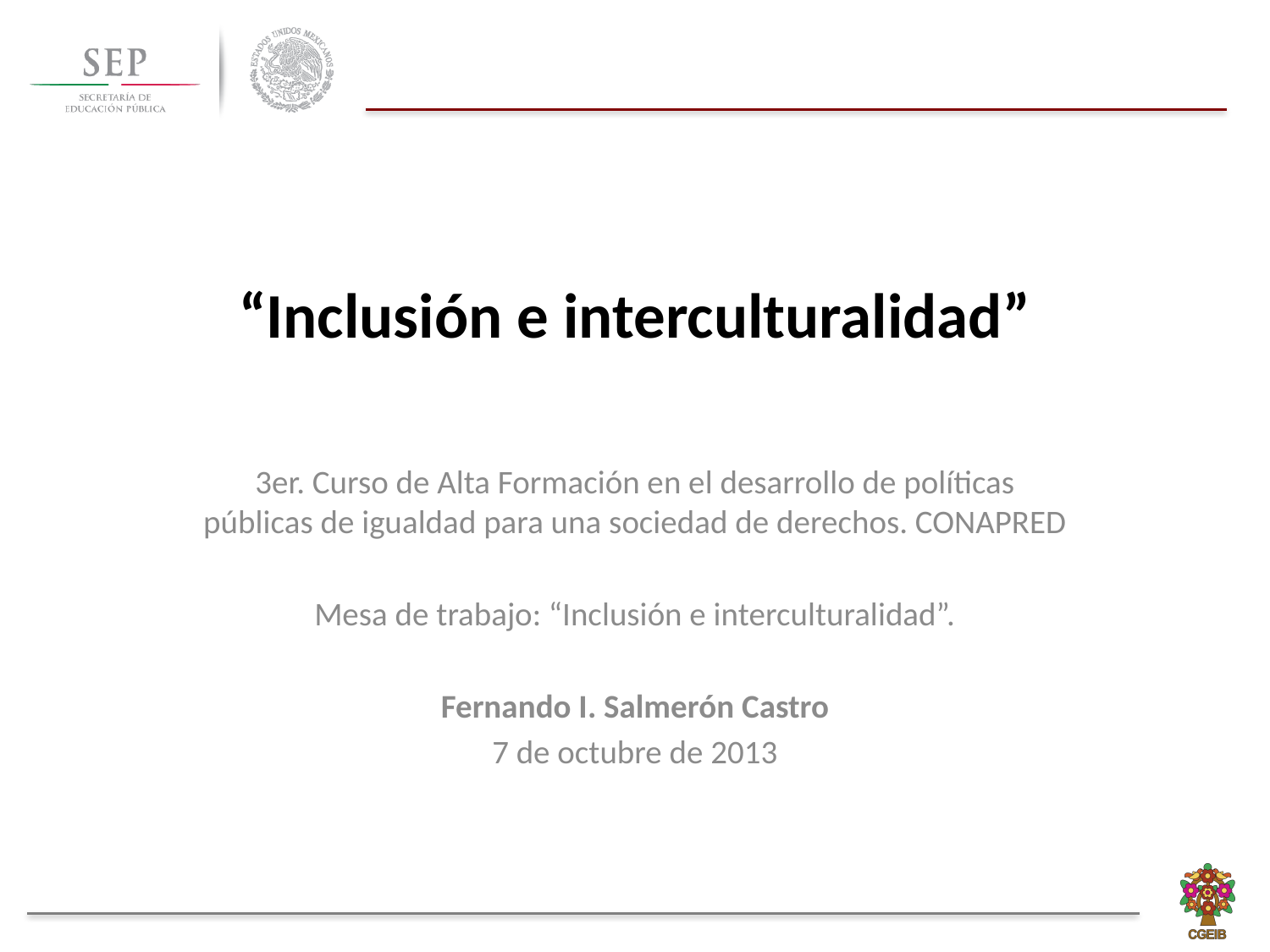

# “Inclusión e interculturalidad”
3er. Curso de Alta Formación en el desarrollo de políticas públicas de igualdad para una sociedad de derechos. CONAPRED

Mesa de trabajo: “Inclusión e interculturalidad”.

Fernando I. Salmerón Castro
7 de octubre de 2013